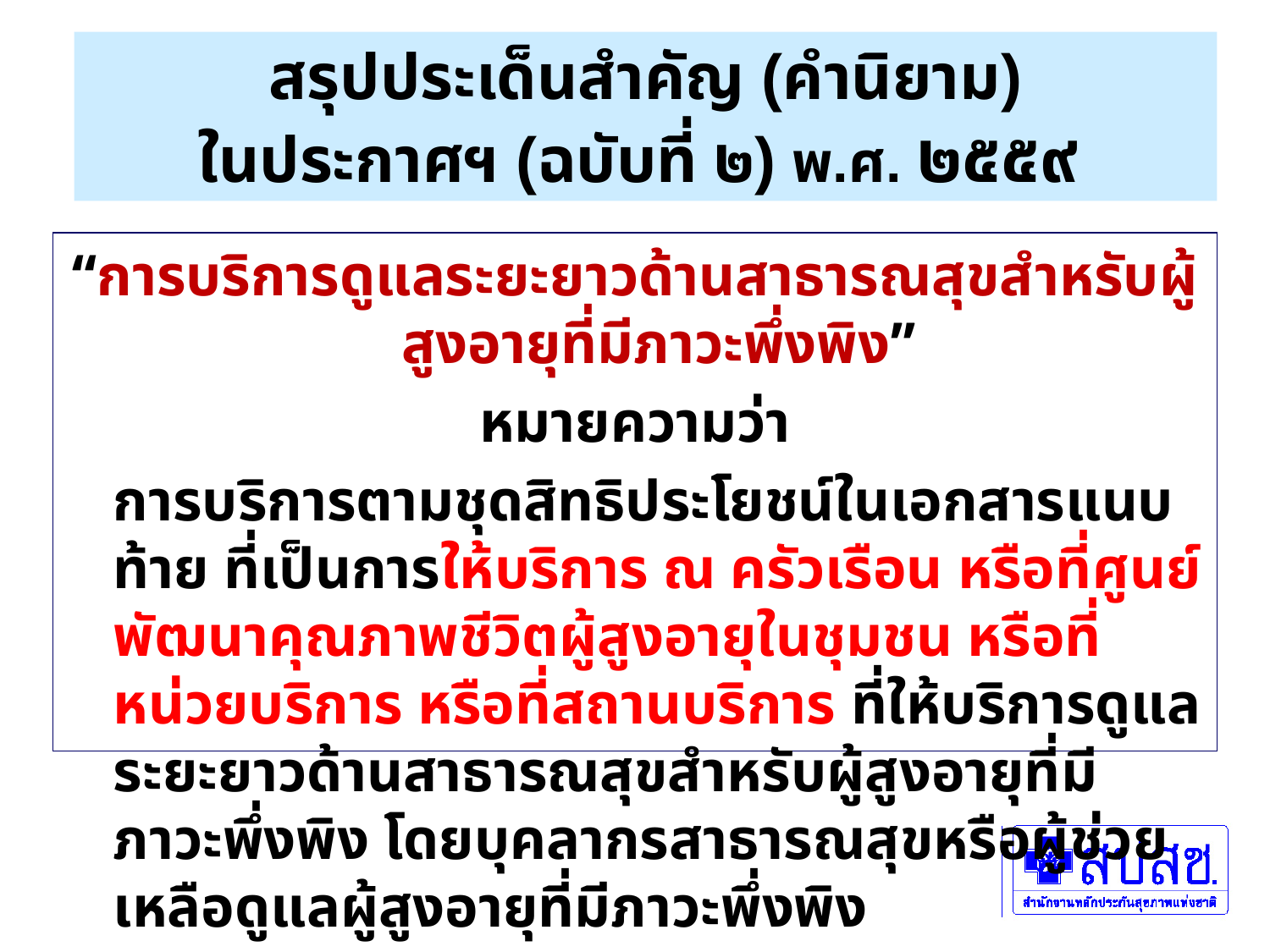

# สรุปประเด็นสำคัญ (คำนิยาม) ในประกาศฯ (ฉบับที่ ๒) พ.ศ. ๒๕๕๙
“การบริการดูแลระยะยาวด้านสาธารณสุขสำหรับผู้สูงอายุที่มีภาวะพึ่งพิง”
หมายความว่า
	การบริการตามชุดสิทธิประโยชน์ในเอกสารแนบท้าย ที่เป็นการให้บริการ ณ ครัวเรือน หรือที่ศูนย์พัฒนาคุณภาพชีวิตผู้สูงอายุในชุมชน หรือที่หน่วยบริการ หรือที่สถานบริการ ที่ให้บริการดูแลระยะยาวด้านสาธารณสุขสำหรับผู้สูงอายุที่มีภาวะพึ่งพิง โดยบุคลากรสาธารณสุขหรือผู้ช่วยเหลือดูแลผู้สูงอายุที่มีภาวะพึ่งพิง